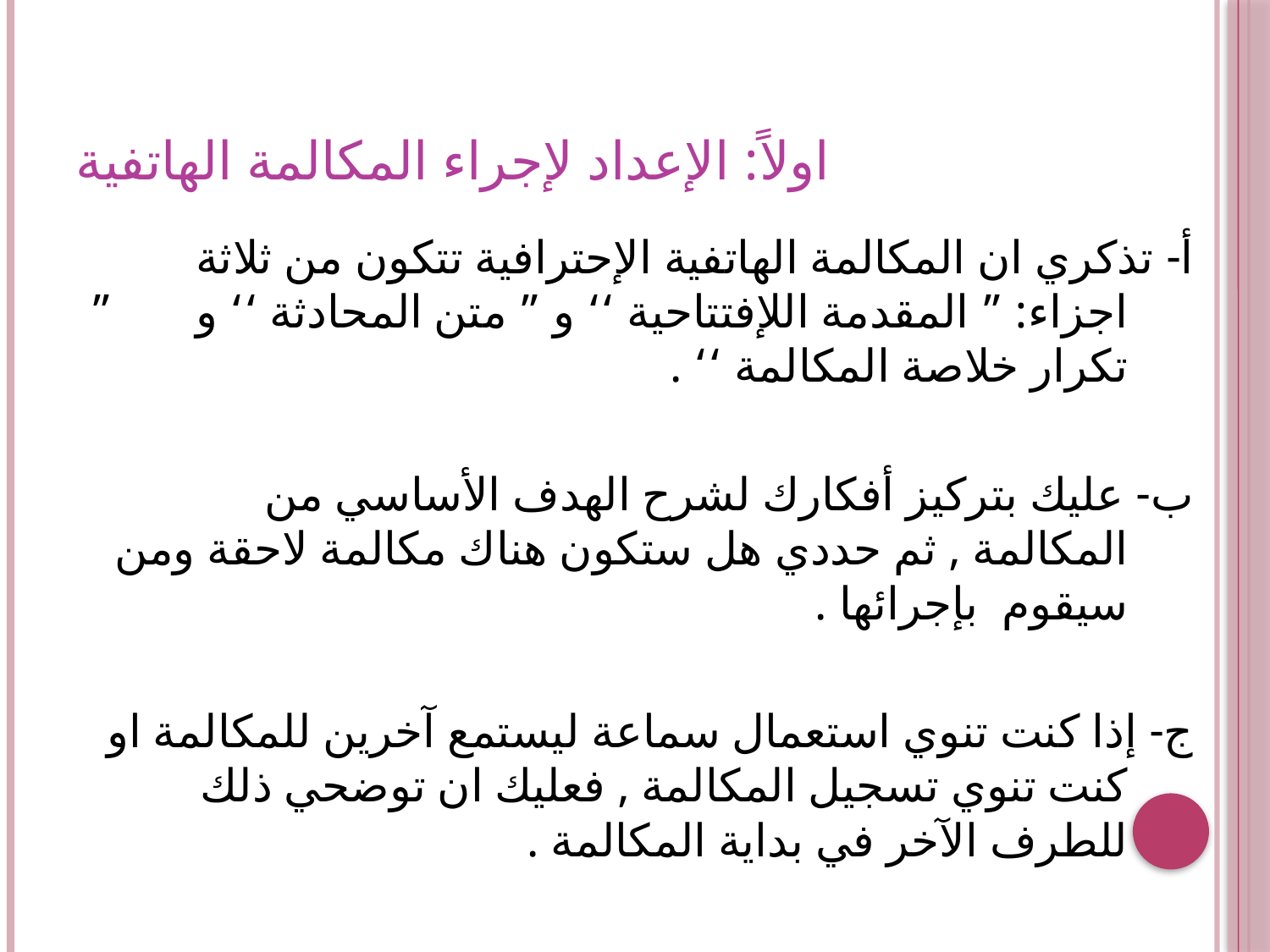

# اولاً: الإعداد لإجراء المكالمة الهاتفية
أ- تذكري ان المكالمة الهاتفية الإحترافية تتكون من ثلاثة اجزاء: ” المقدمة اللإفتتاحية ‘‘ و ” متن المحادثة ‘‘ و       ” تكرار خلاصة المكالمة ‘‘ .

ب- عليك بتركيز أفكارك لشرح الهدف الأساسي من المكالمة , ثم حددي هل ستكون هناك مكالمة لاحقة ومن سيقوم  بإجرائها .

ج- إذا كنت تنوي استعمال سماعة ليستمع آخرين للمكالمة او كنت تنوي تسجيل المكالمة , فعليك ان توضحي ذلك للطرف الآخر في بداية المكالمة .